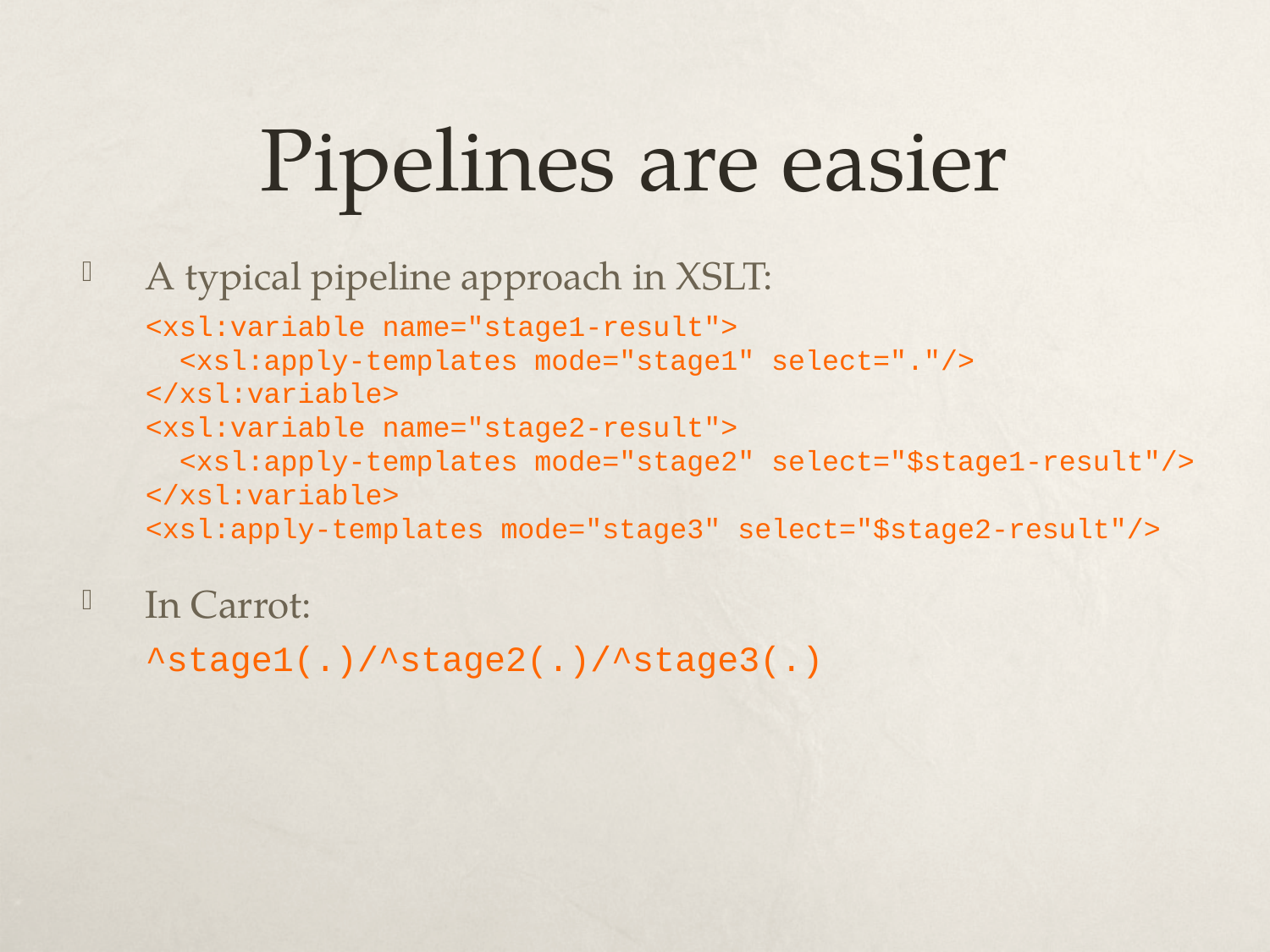

# Pipelines are easier
A typical pipeline approach in XSLT:
<xsl:variable name="stage1-result">
  <xsl:apply-templates mode="stage1" select="."/>
</xsl:variable>
<xsl:variable name="stage2-result">
  <xsl:apply-templates mode="stage2" select="$stage1-result"/>
</xsl:variable>
<xsl:apply-templates mode="stage3" select="$stage2-result"/>
In Carrot:
^stage1(.)/^stage2(.)/^stage3(.)